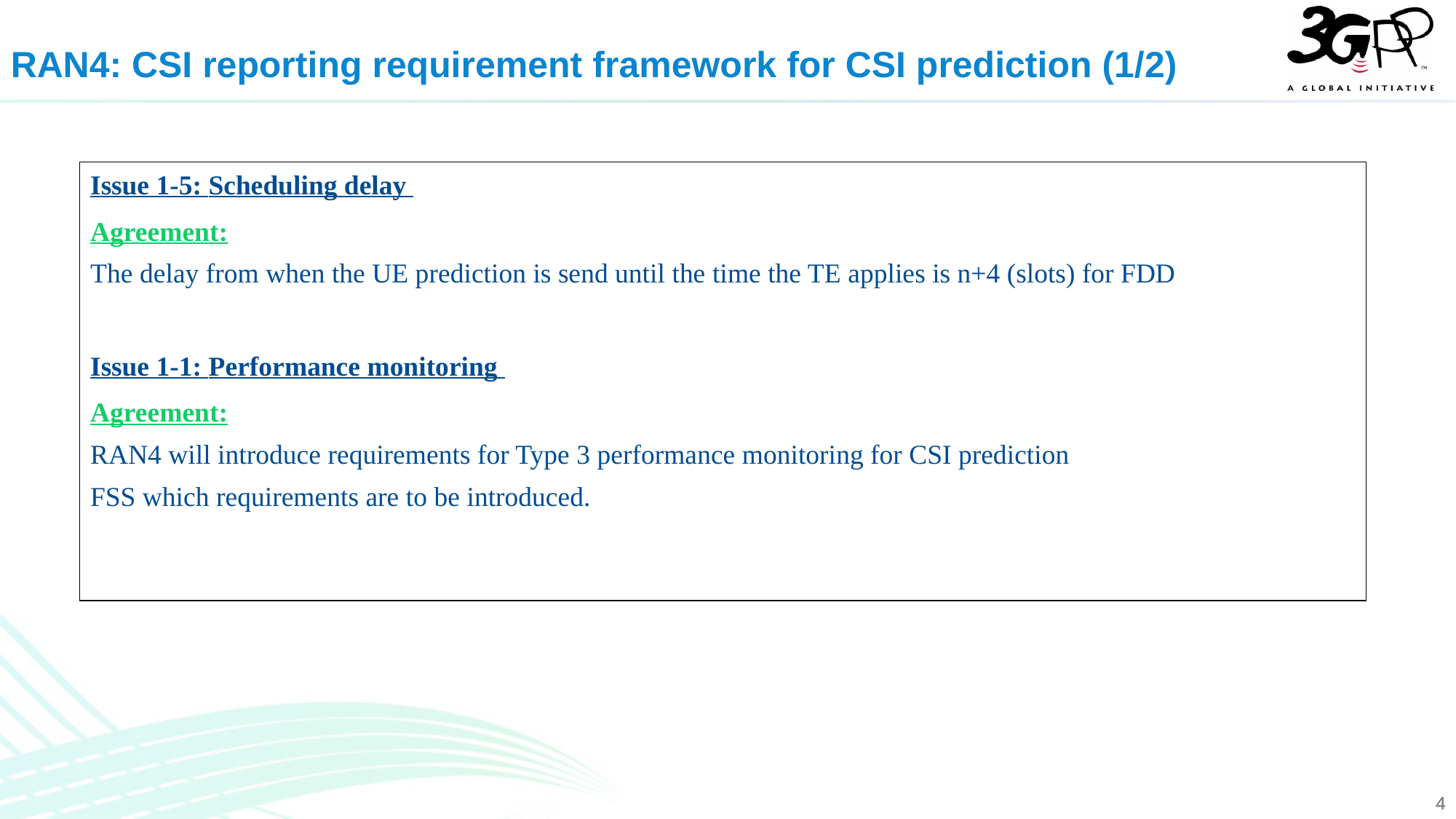

RAN4: CSI reporting requirement framework for CSI prediction (1/2)
Issue 1-5: Scheduling delay
Agreement:
The delay from when the UE prediction is send until the time the TE applies is n+4 (slots) for FDD

Issue 1-1: Performance monitoring
Agreement:
RAN4 will introduce requirements for Type 3 performance monitoring for CSI prediction
FSS which requirements are to be introduced.